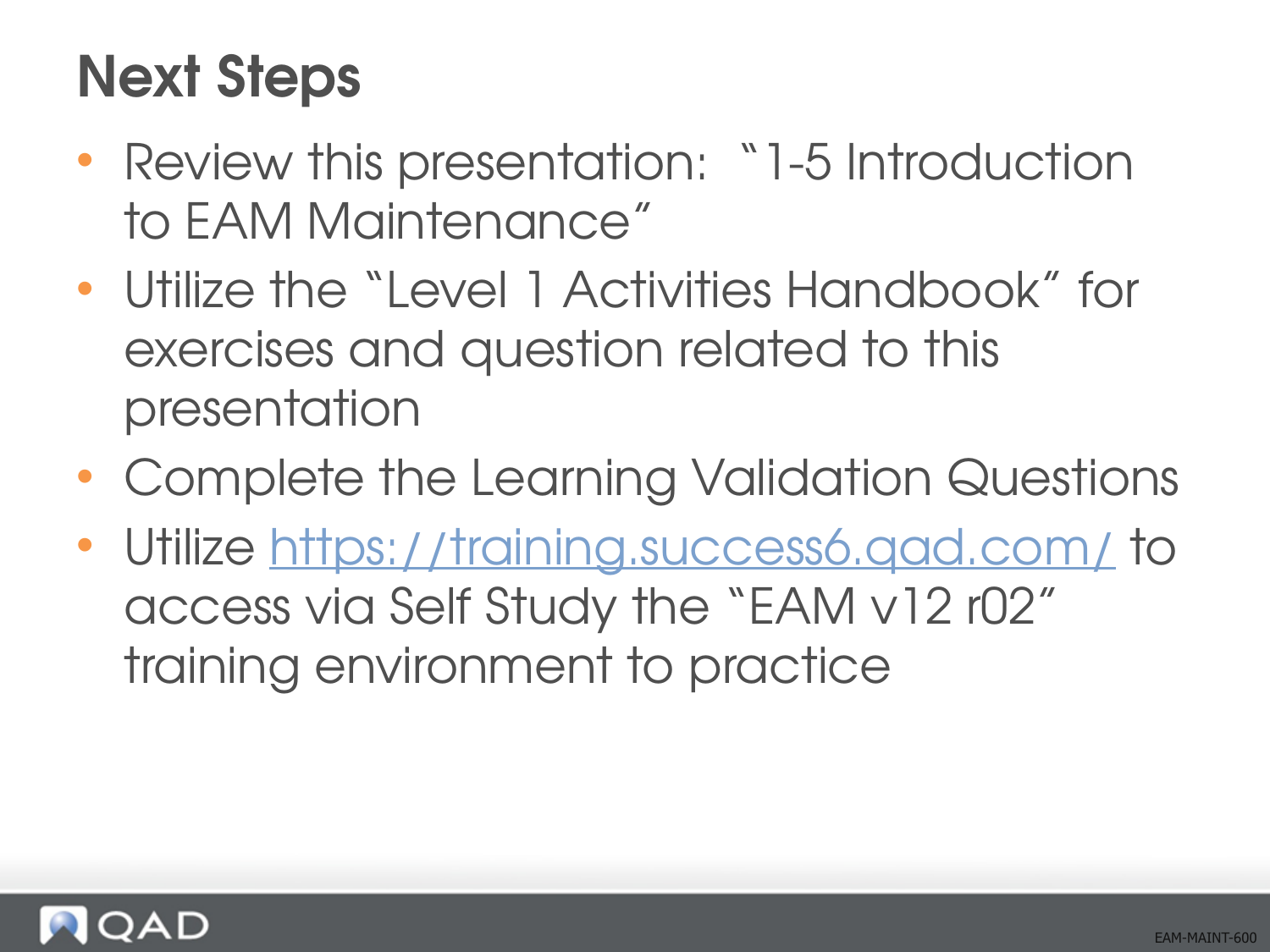

# Next Steps
Review this presentation:  “1-5 Introduction to EAM Maintenance”
Utilize the “Level 1 Activities Handbook” for exercises and question related to this presentation
Complete the Learning Validation Questions
Utilize https://training.success6.qad.com/ to access via Self Study the “EAM v12 r02” training environment to practice
EAM-MAINT-600